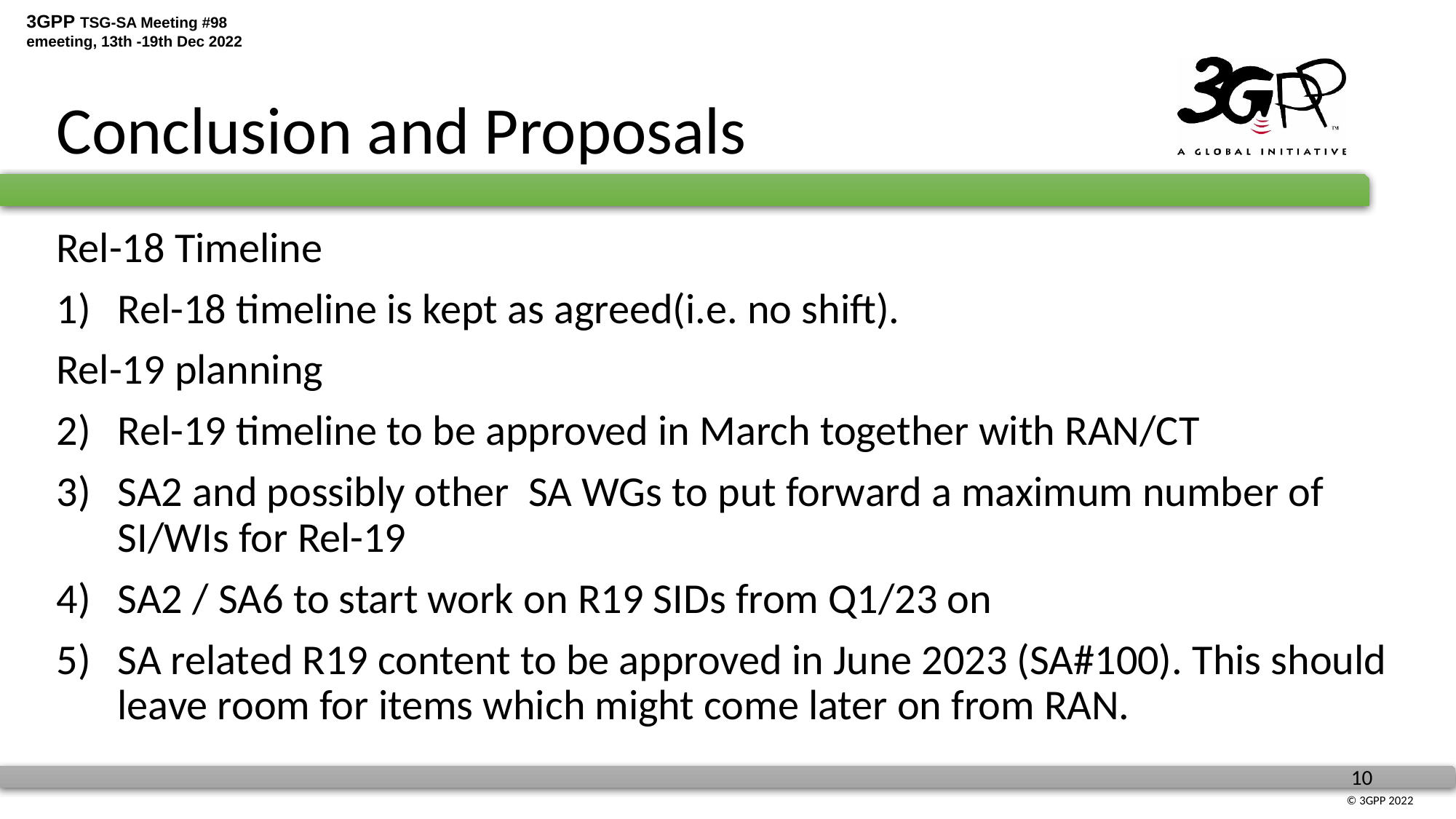

# Conclusion and Proposals
Rel-18 Timeline
Rel-18 timeline is kept as agreed(i.e. no shift).
Rel-19 planning
Rel-19 timeline to be approved in March together with RAN/CT
SA2 and possibly other  SA WGs to put forward a maximum number of SI/WIs for Rel-19
SA2 / SA6 to start work on R19 SIDs from Q1/23 on
SA related R19 content to be approved in June 2023 (SA#100). This should leave room for items which might come later on from RAN.